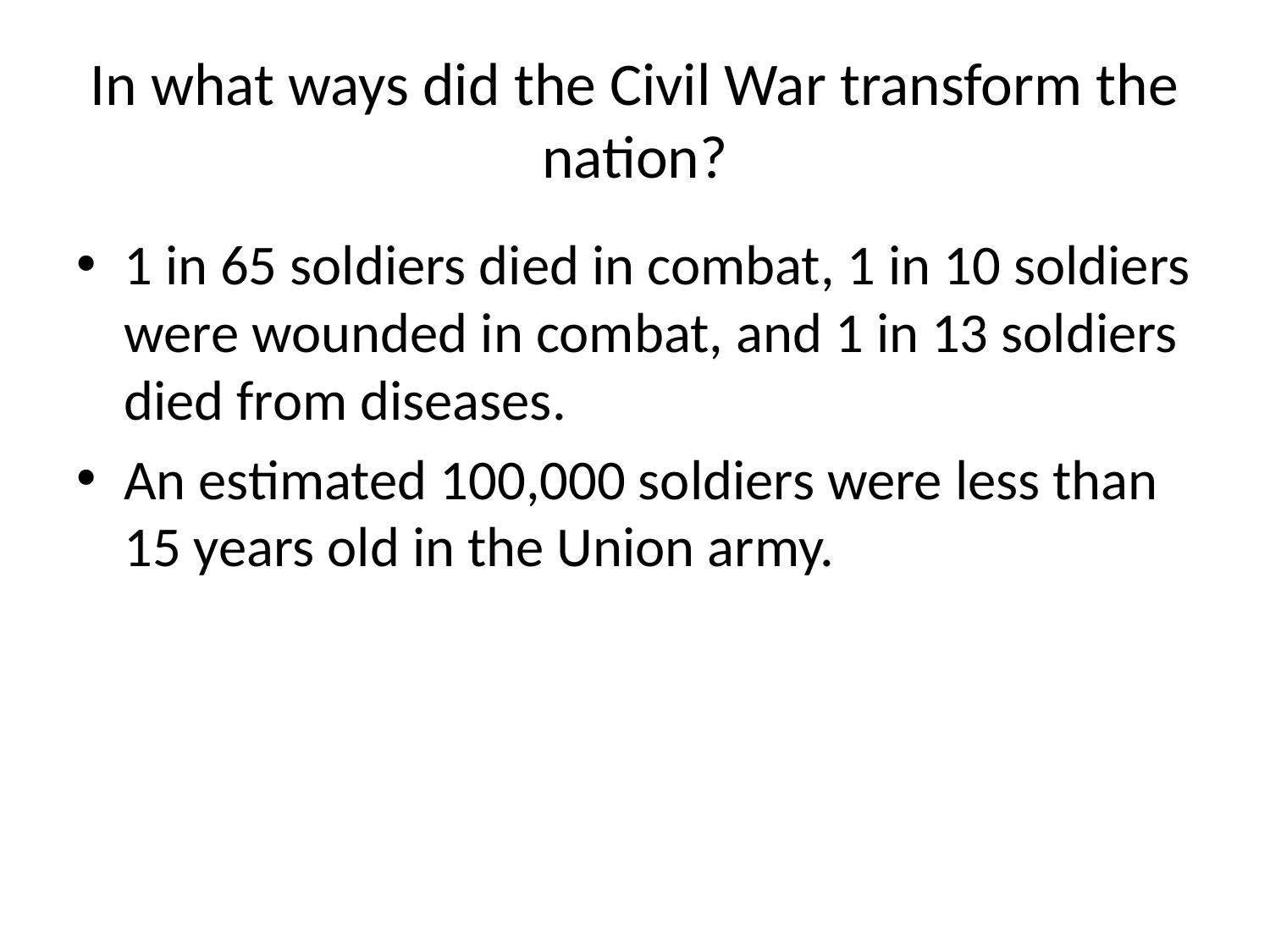

# In what ways did the Civil War transform the nation?
1 in 65 soldiers died in combat, 1 in 10 soldiers were wounded in combat, and 1 in 13 soldiers died from diseases.
An estimated 100,000 soldiers were less than 15 years old in the Union army.